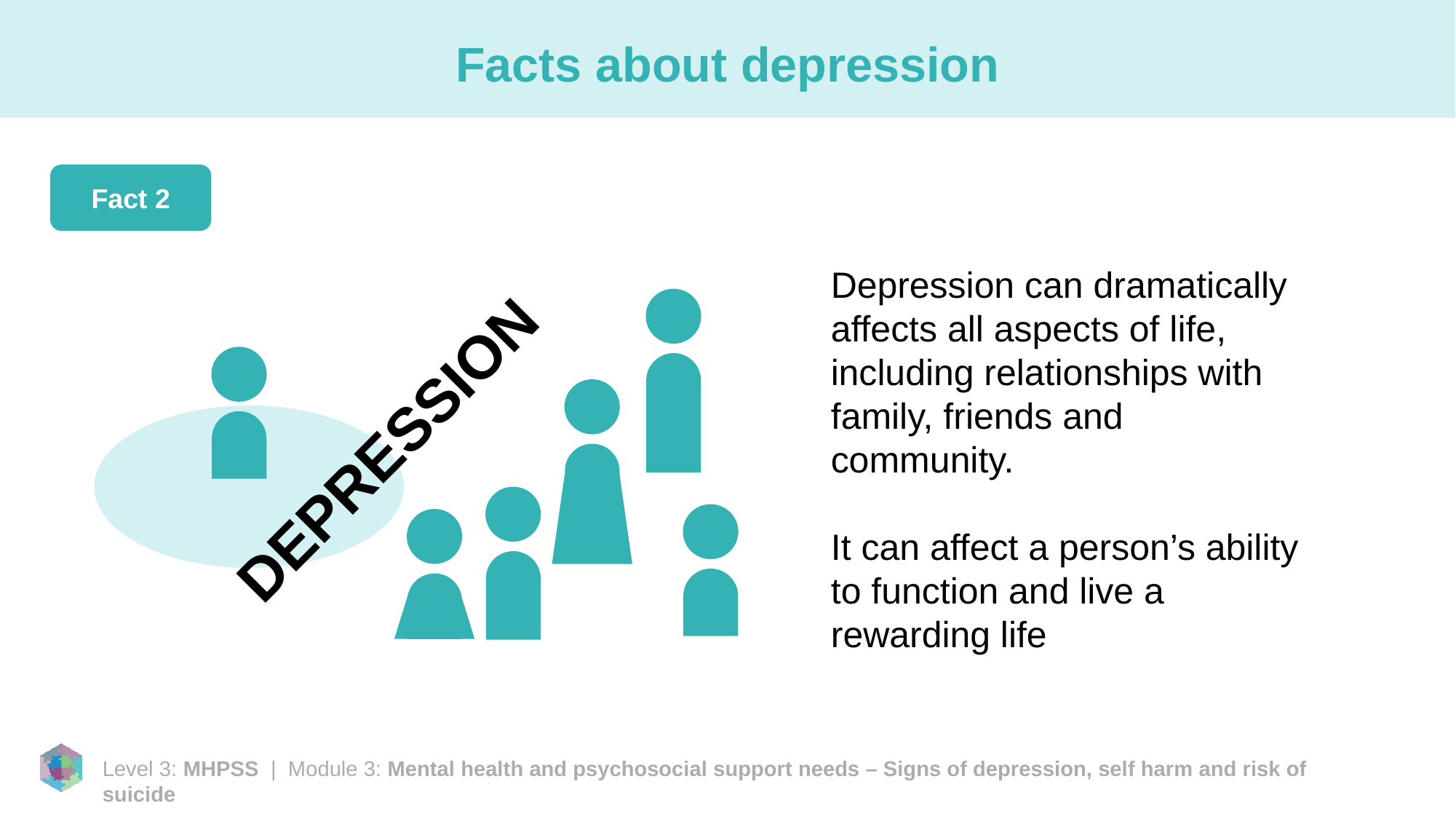

# Facts about depression
Fact 2
Depression can dramatically affects all aspects of life, including relationships with family, friends and community.

It can affect a person’s ability to function and live a rewarding life

DEPRESSION